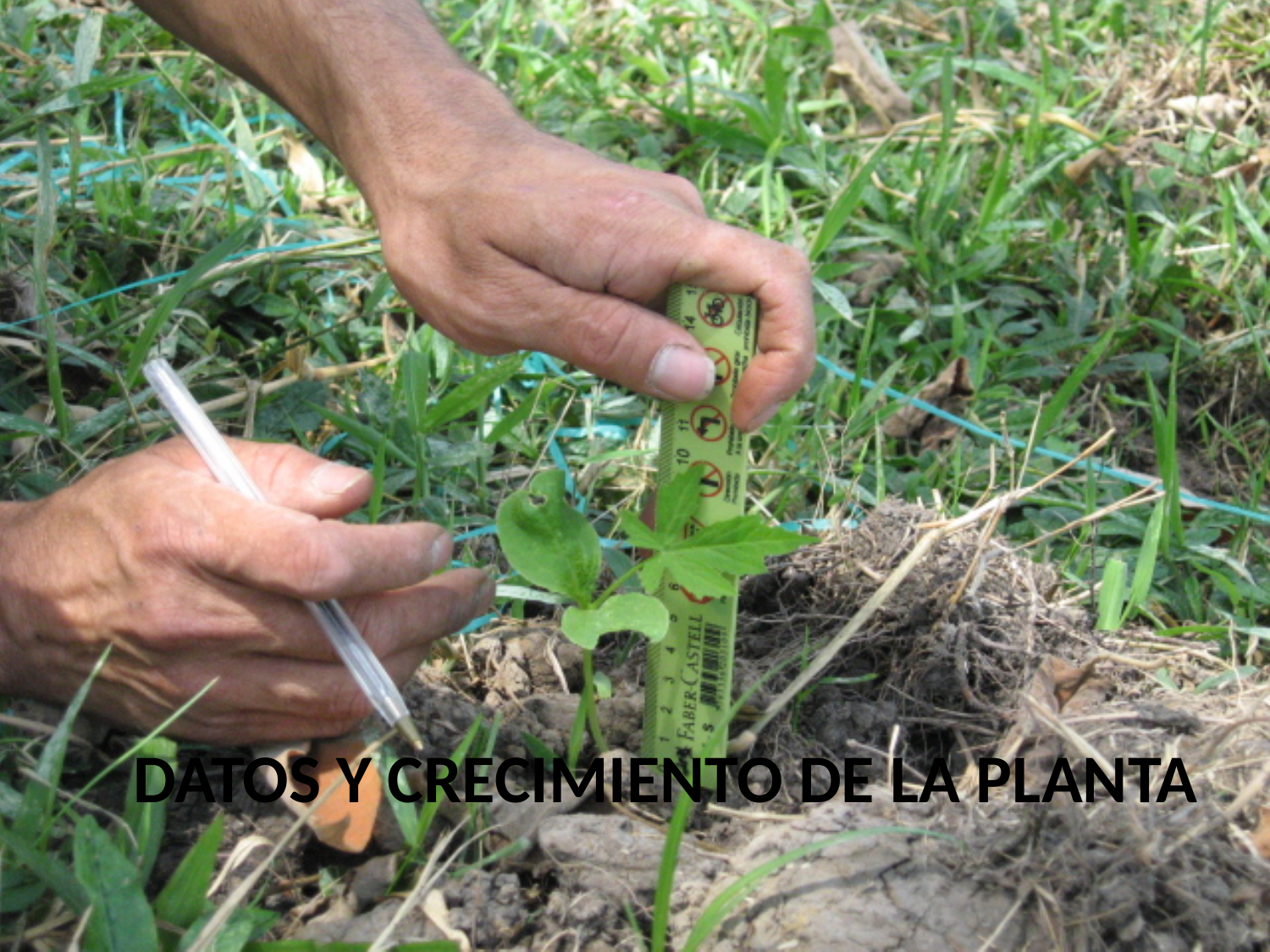

# DATOS Y CRECIMIENTO DE LA PLANTA